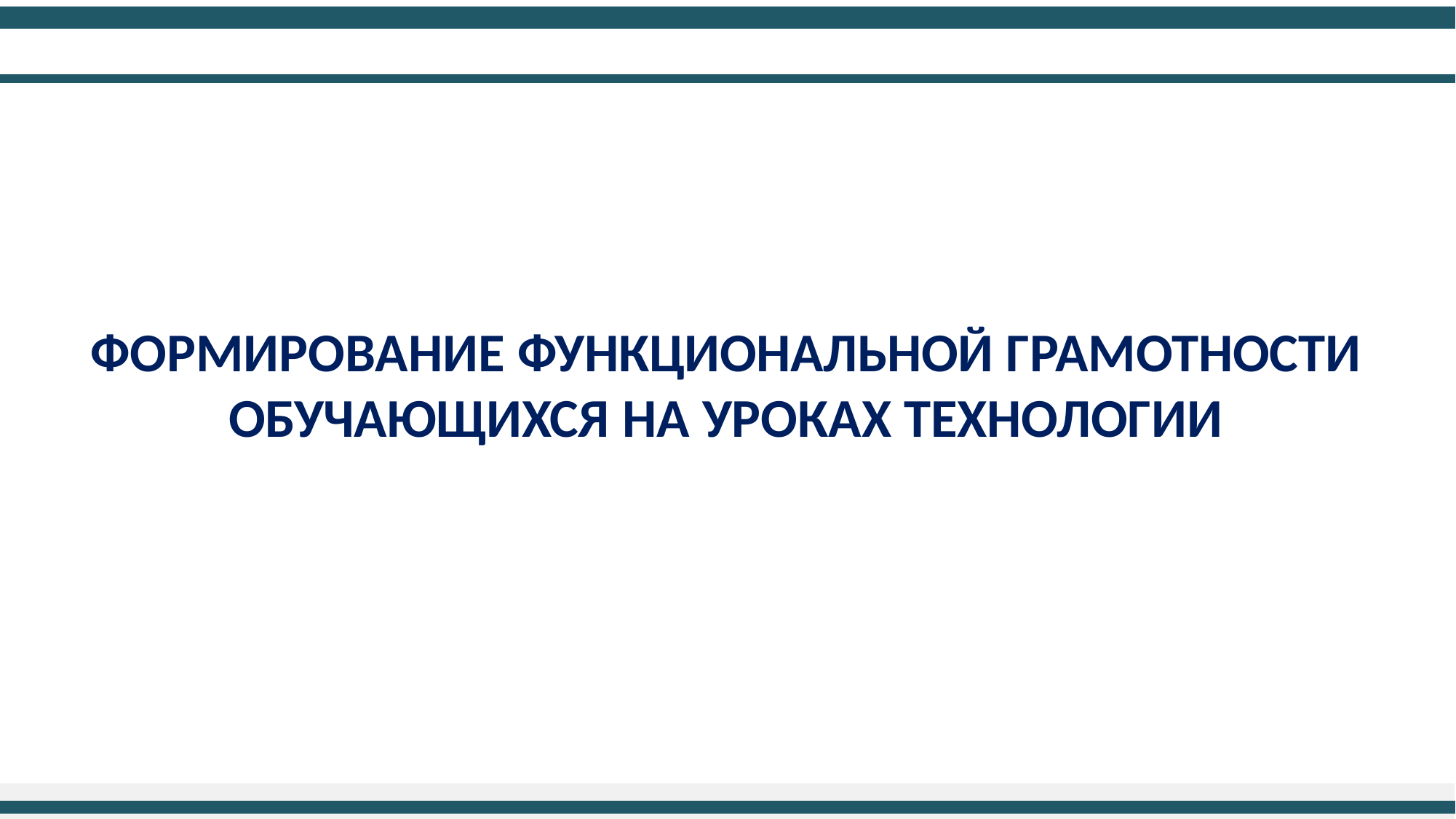

ФОРМИРОВАНИЕ ФУНКЦИОНАЛЬНОЙ ГРАМОТНОСТИ ОБУЧАЮЩИХСЯ НА УРОКАХ ТЕХНОЛОГИИ